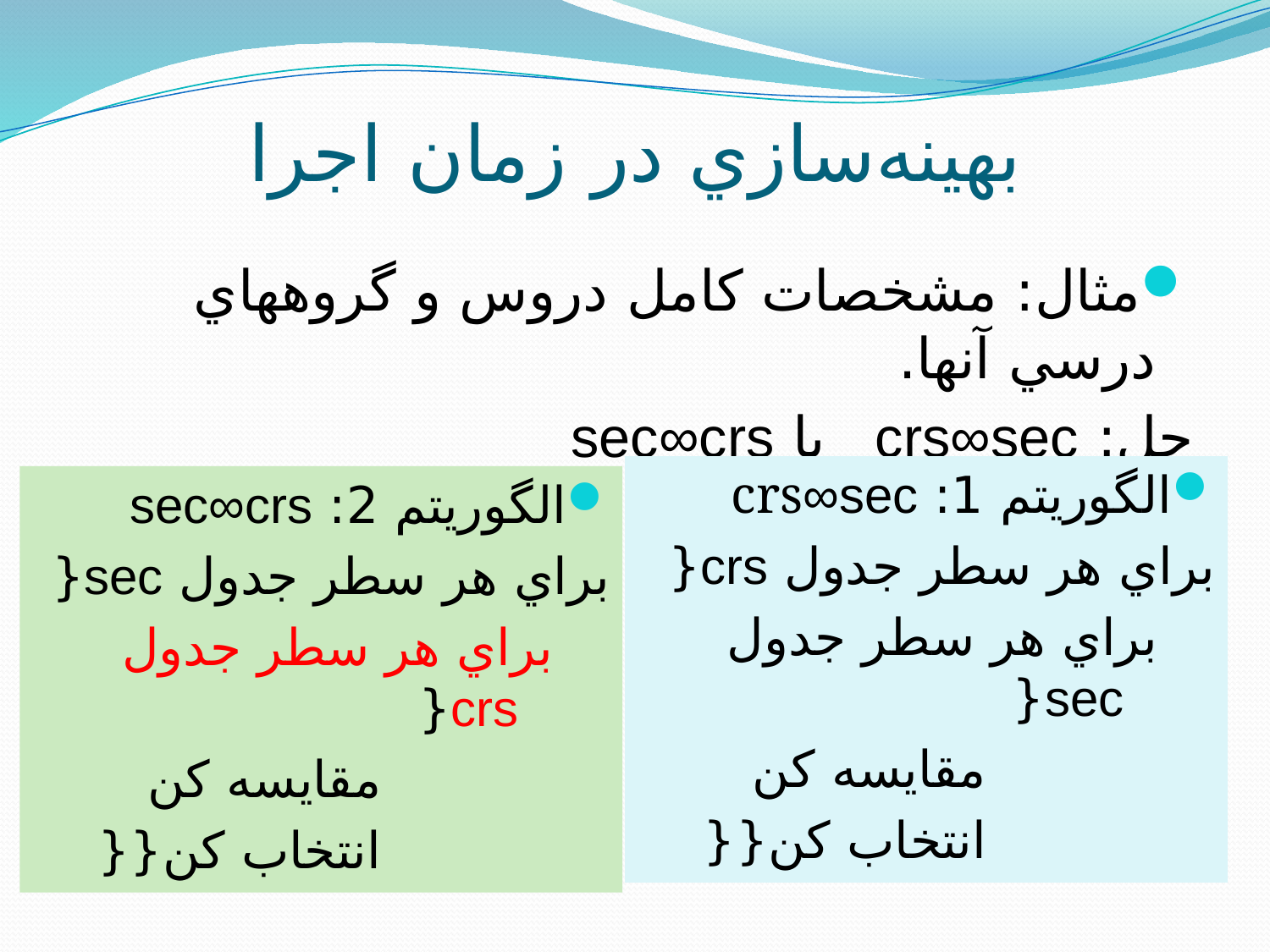

# بهينه‌سازي در زمان اجرا
مثال: مشخصات کامل دروس و گروههاي درسي آنها.
	حل: crs∞sec	يا 	sec∞crs
الگوريتم 1: crs∞sec
براي هر سطر جدول crs{
براي هر سطر جدول sec{
مقايسه کن
انتخاب کن{{
الگوريتم 2: sec∞crs
براي هر سطر جدول sec{
براي هر سطر جدول crs{
مقايسه کن
انتخاب کن{{